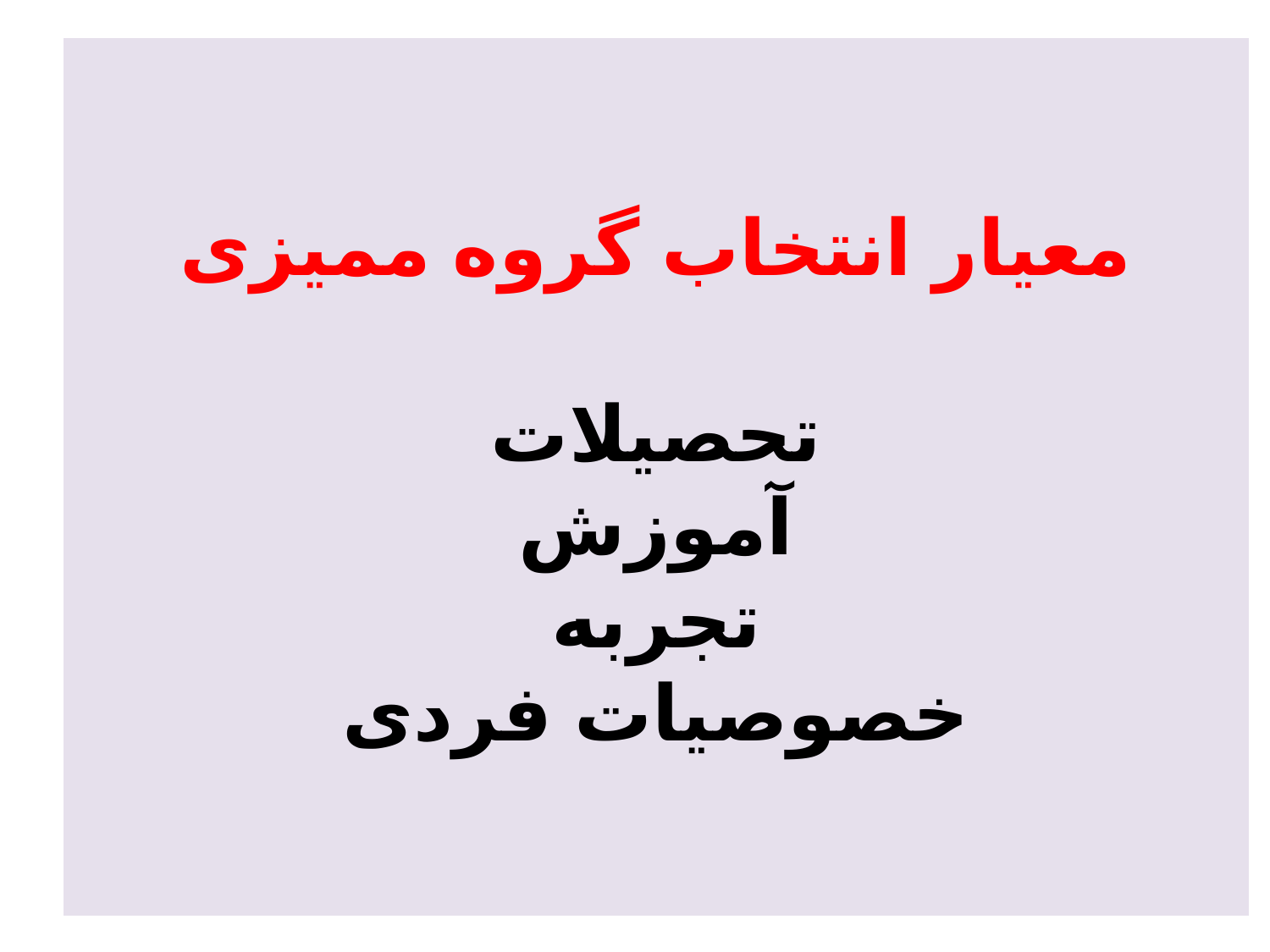

# معیار انتخاب گروه ممیزی تحصیلات آموزش تجربه خصوصیات فردی